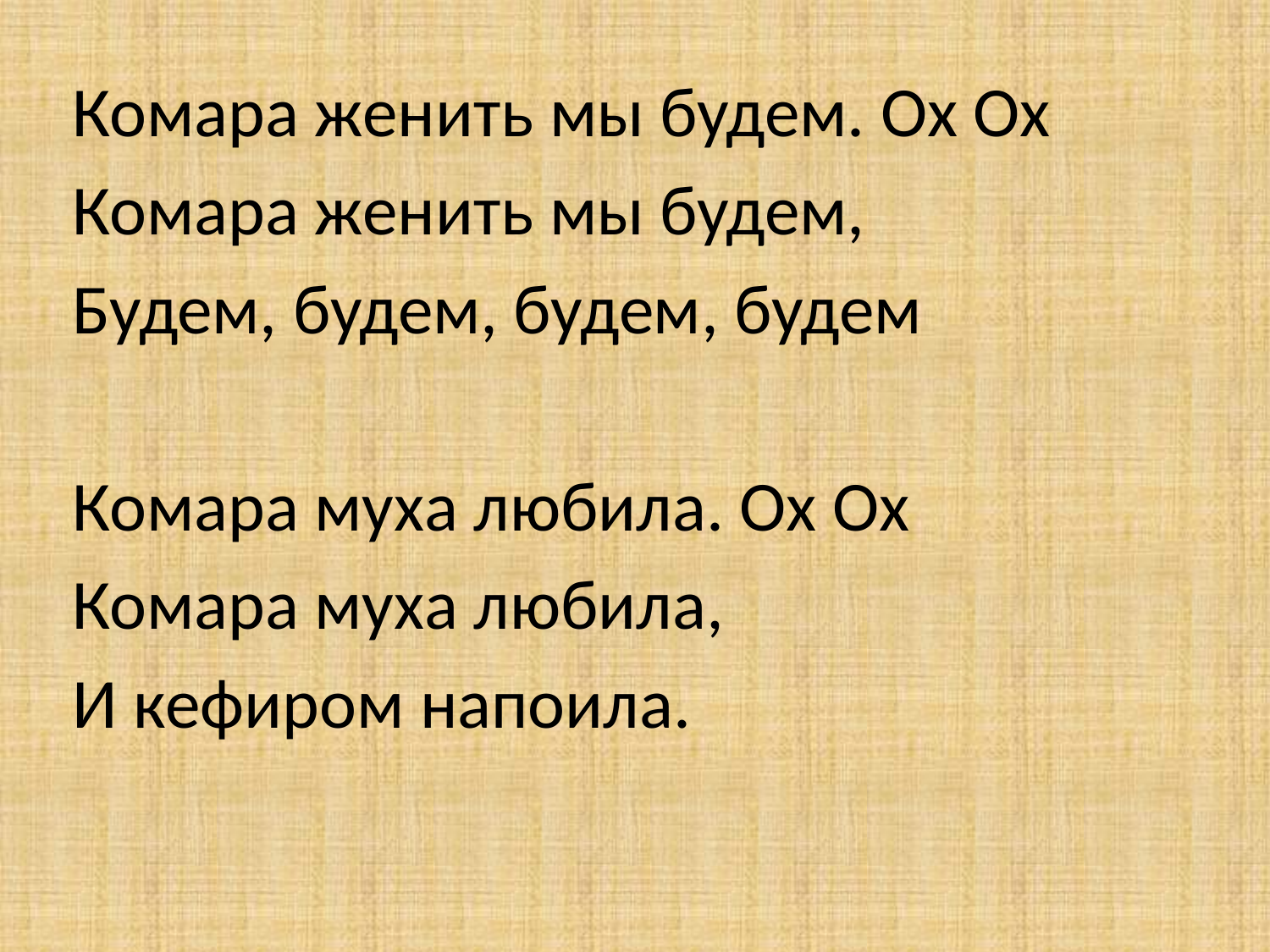

Комара женить мы будем. Ох Ох
Комара женить мы будем,
Будем, будем, будем, будем

Комара муха любила. Ох Ох
Комара муха любила,
И кефиром напоила.